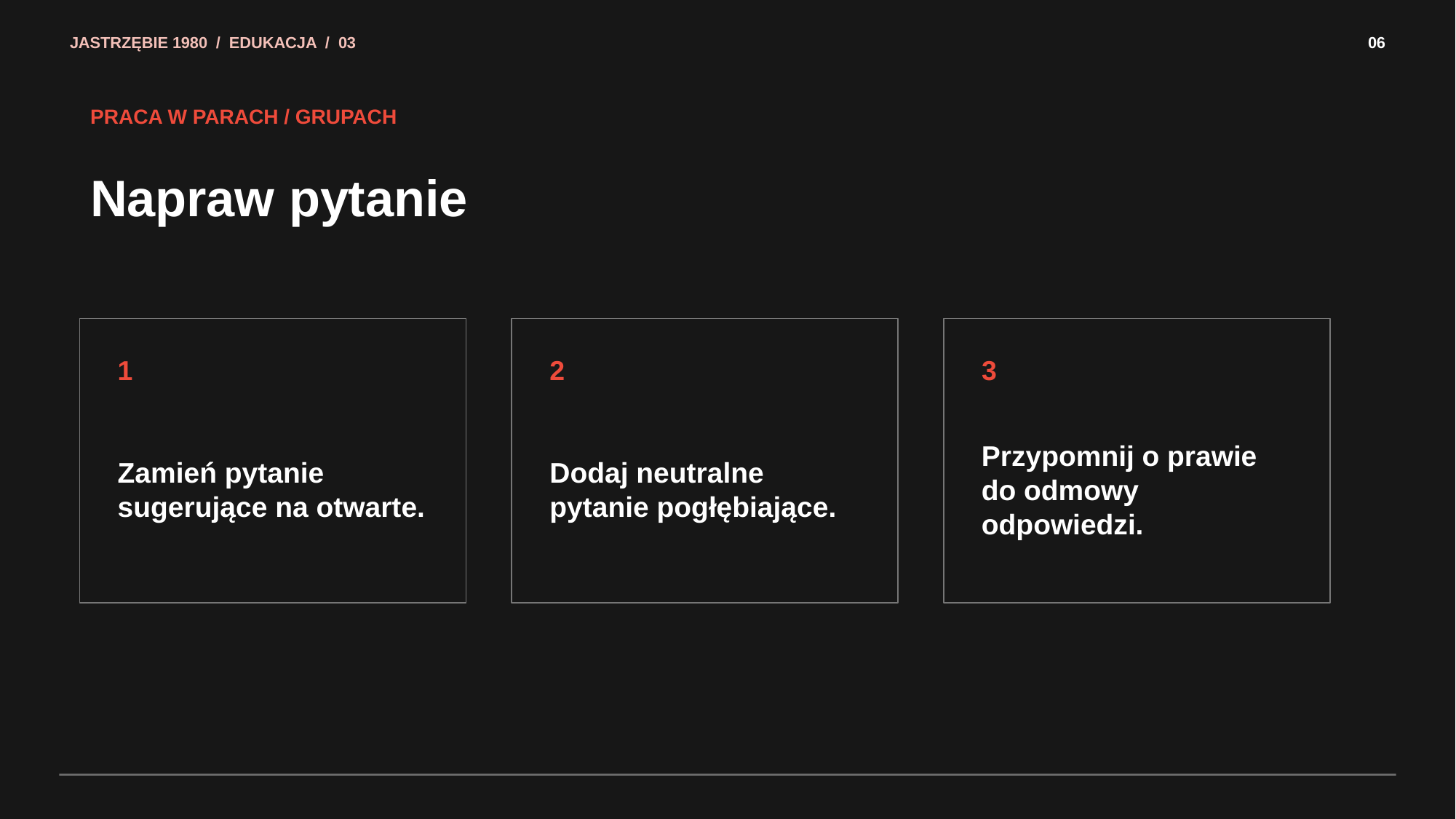

JASTRZĘBIE 1980  /  EDUKACJA  /  03
06
PRACA W PARACH / GRUPACH
Napraw pytanie

1
2
3
Zamień pytanie sugerujące na otwarte.
Dodaj neutralne pytanie pogłębiające.
Przypomnij o prawie do odmowy odpowiedzi.